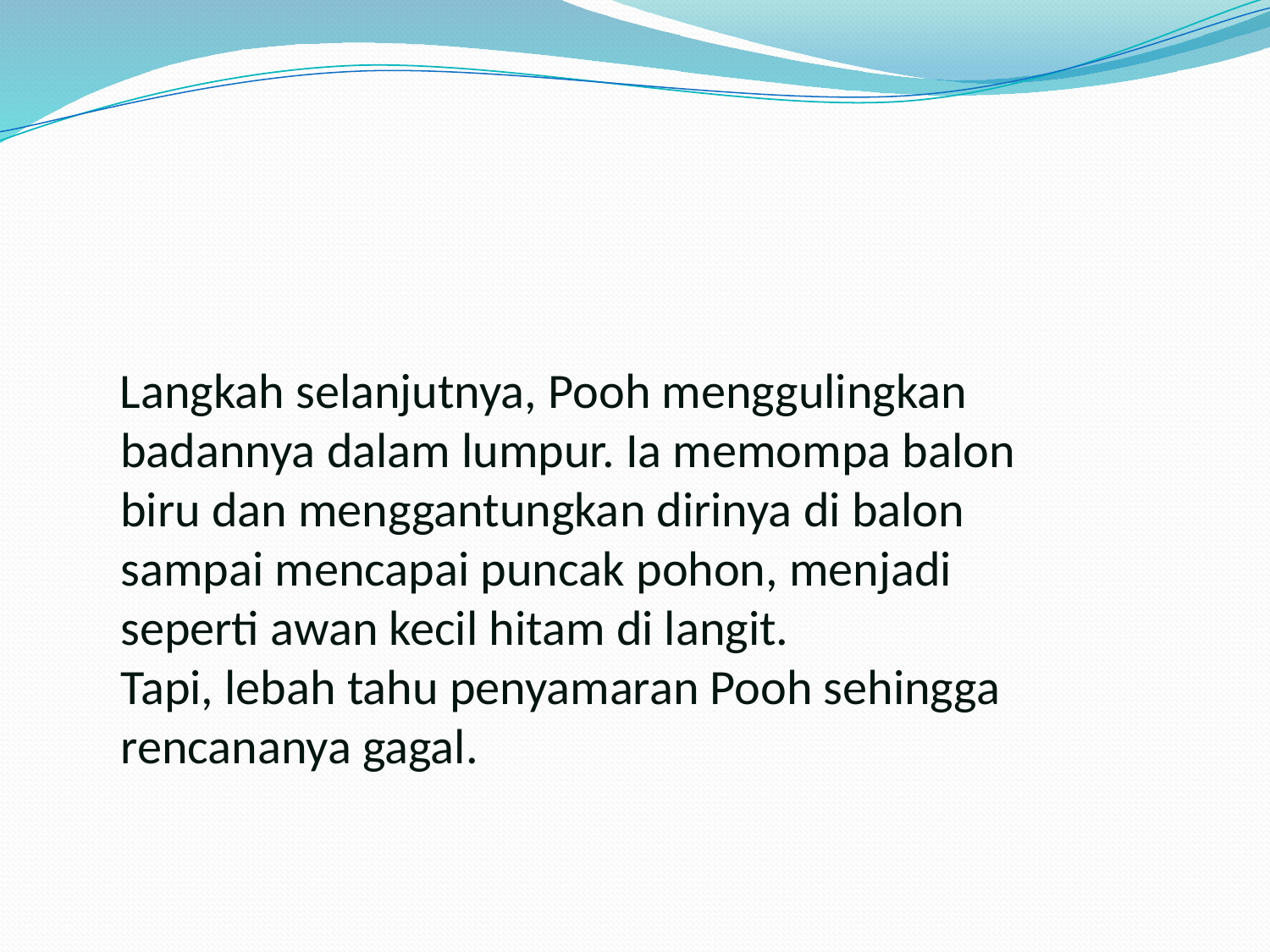

#

   Langkah selanjutnya, Pooh menggulingkan
    badannya dalam lumpur. Ia memompa balon
    biru dan menggantungkan dirinya di balon
    sampai mencapai puncak pohon, menjadi
    seperti awan kecil hitam di langit.
    Tapi, lebah tahu penyamaran Pooh sehingga
    rencananya gagal.